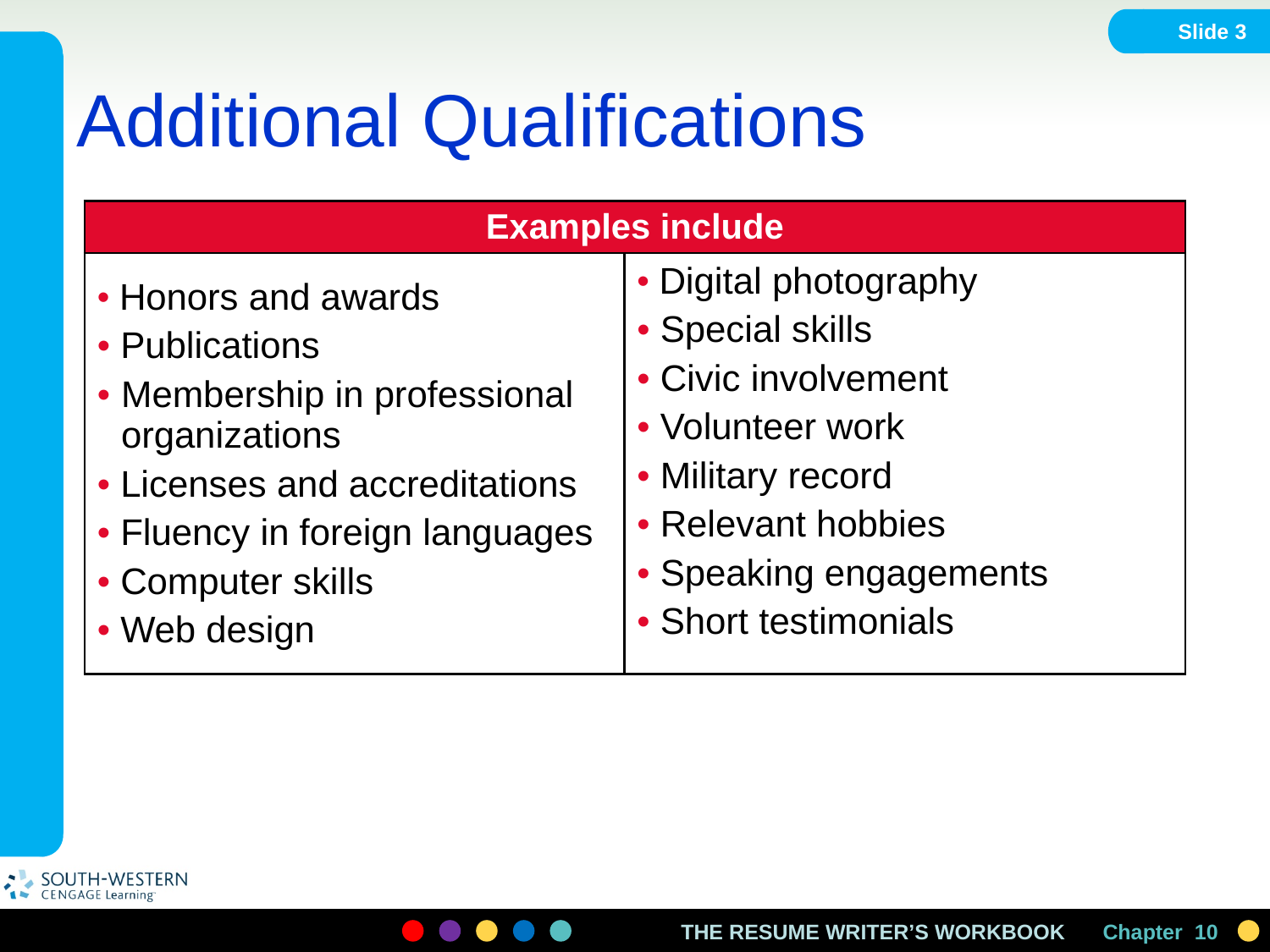

Slide 3
# Additional Qualifications
| Examples include |  |
| --- | --- |
| Honors and awards Publications Membership in professional organizations Licenses and accreditations Fluency in foreign languages Computer skills Web design |  |
| Digital photography Special skills Civic involvement Volunteer work Military record Relevant hobbies Speaking engagements Short testimonials |
| --- |
Chapter  10